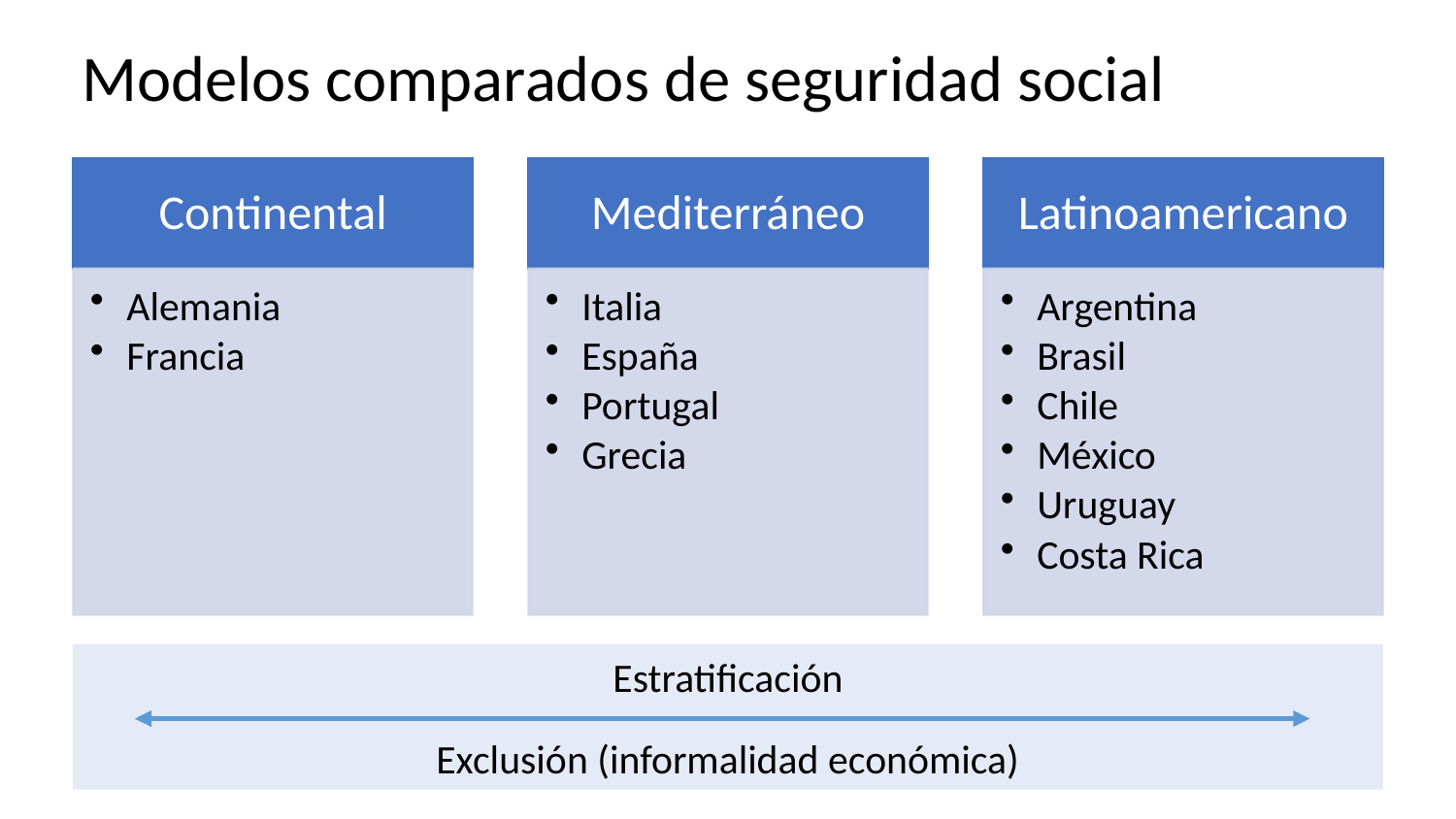

# Modelos comparados de seguridad social
Continental
Alemania
Francia
Mediterráneo
Italia
España
Portugal
Grecia
Latinoamericano
Argentina
Brasil
Chile
México
Uruguay
Costa Rica
Estratificación

Exclusión (informalidad económica)